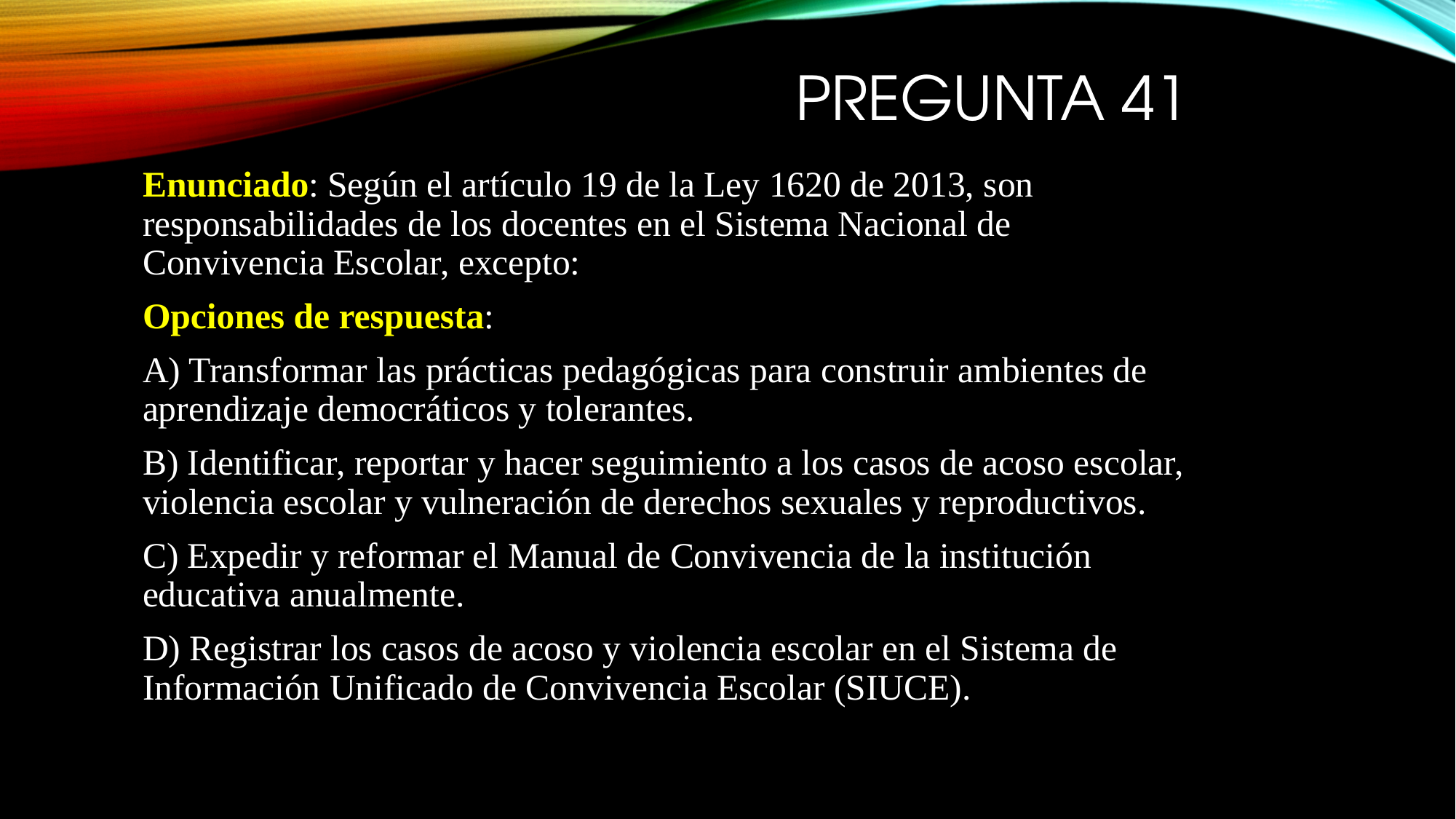

# PREGUNTA 41
Enunciado: Según el artículo 19 de la Ley 1620 de 2013, son responsabilidades de los docentes en el Sistema Nacional de Convivencia Escolar, excepto:
Opciones de respuesta:
A) Transformar las prácticas pedagógicas para construir ambientes de aprendizaje democráticos y tolerantes.
B) Identificar, reportar y hacer seguimiento a los casos de acoso escolar, violencia escolar y vulneración de derechos sexuales y reproductivos.
C) Expedir y reformar el Manual de Convivencia de la institución educativa anualmente.
D) Registrar los casos de acoso y violencia escolar en el Sistema de Información Unificado de Convivencia Escolar (SIUCE).